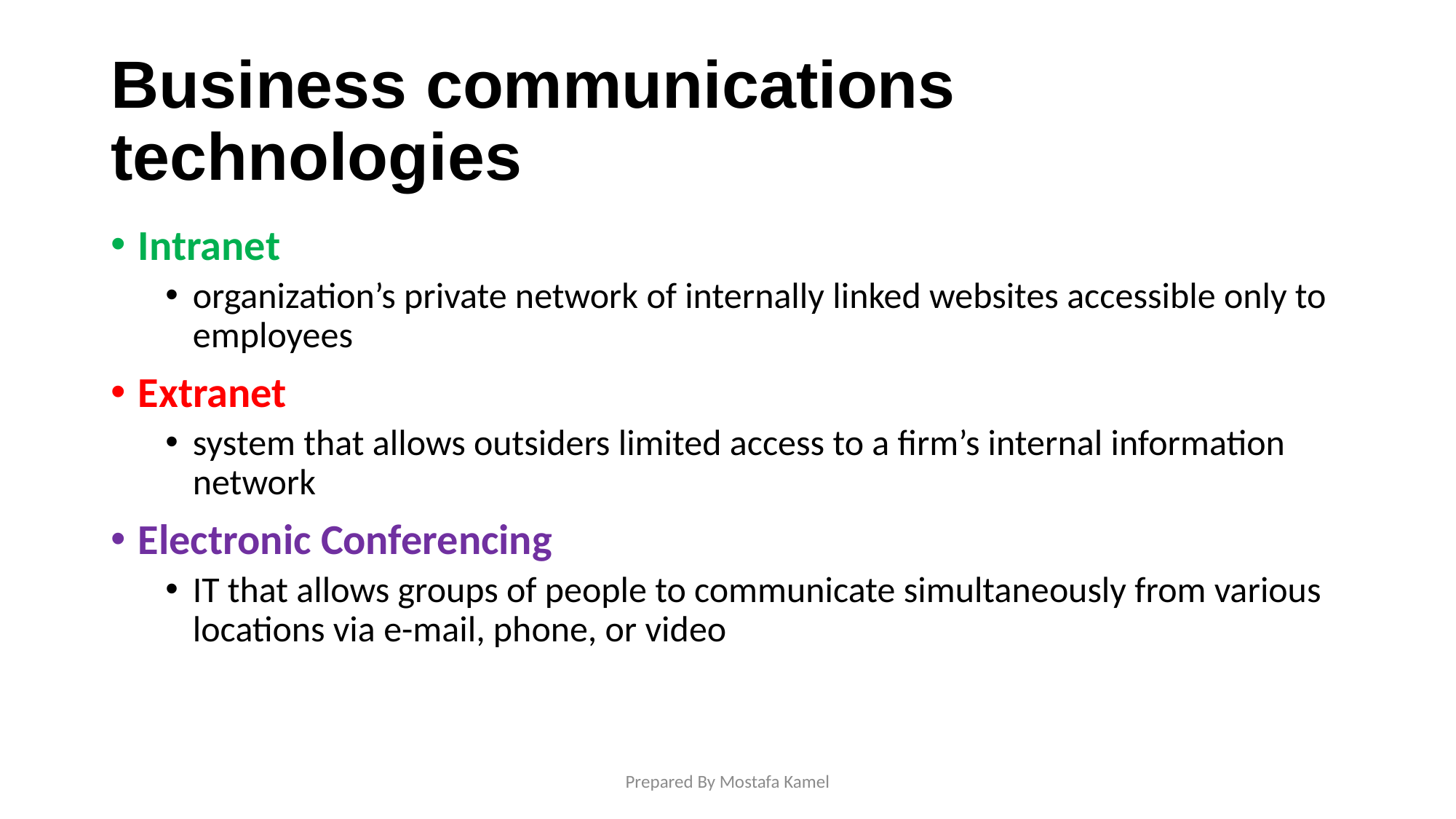

# Business communications technologies
Intranet
organization’s private network of internally linked websites accessible only to employees
Extranet
system that allows outsiders limited access to a firm’s internal information network
Electronic Conferencing
IT that allows groups of people to communicate simultaneously from various locations via e-mail, phone, or video

Prepared By Mostafa Kamel